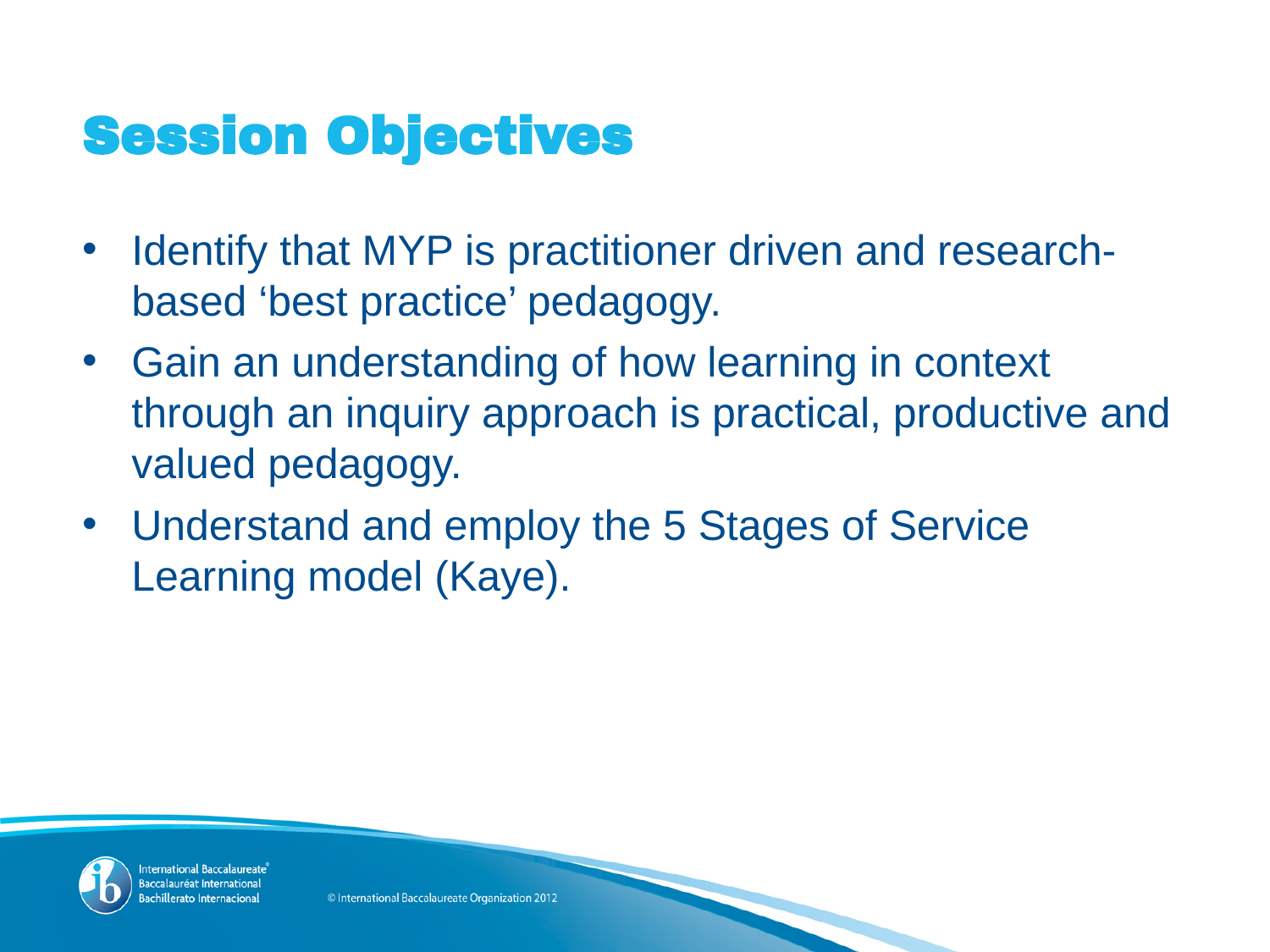

# Session Objectives
Identify that MYP is practitioner driven and research-based ‘best practice’ pedagogy.
Gain an understanding of how learning in context through an inquiry approach is practical, productive and valued pedagogy.
Understand and employ the 5 Stages of Service Learning model (Kaye).